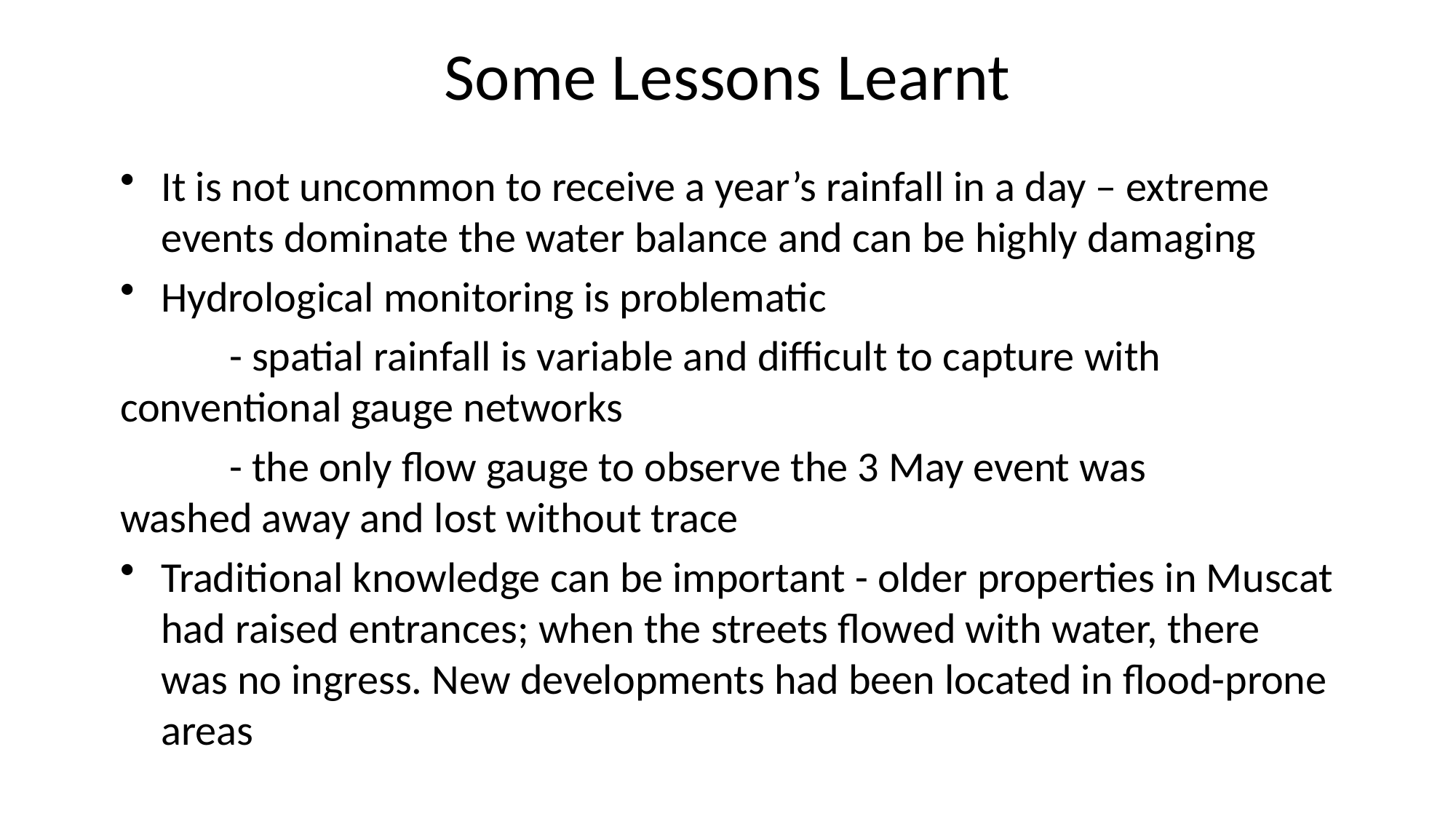

# Some Lessons Learnt
It is not uncommon to receive a year’s rainfall in a day – extreme events dominate the water balance and can be highly damaging
Hydrological monitoring is problematic
	- spatial rainfall is variable and difficult to capture with 	conventional gauge networks
	- the only flow gauge to observe the 3 May event was 	washed away and lost without trace
Traditional knowledge can be important - older properties in Muscat had raised entrances; when the streets flowed with water, there was no ingress. New developments had been located in flood-prone areas